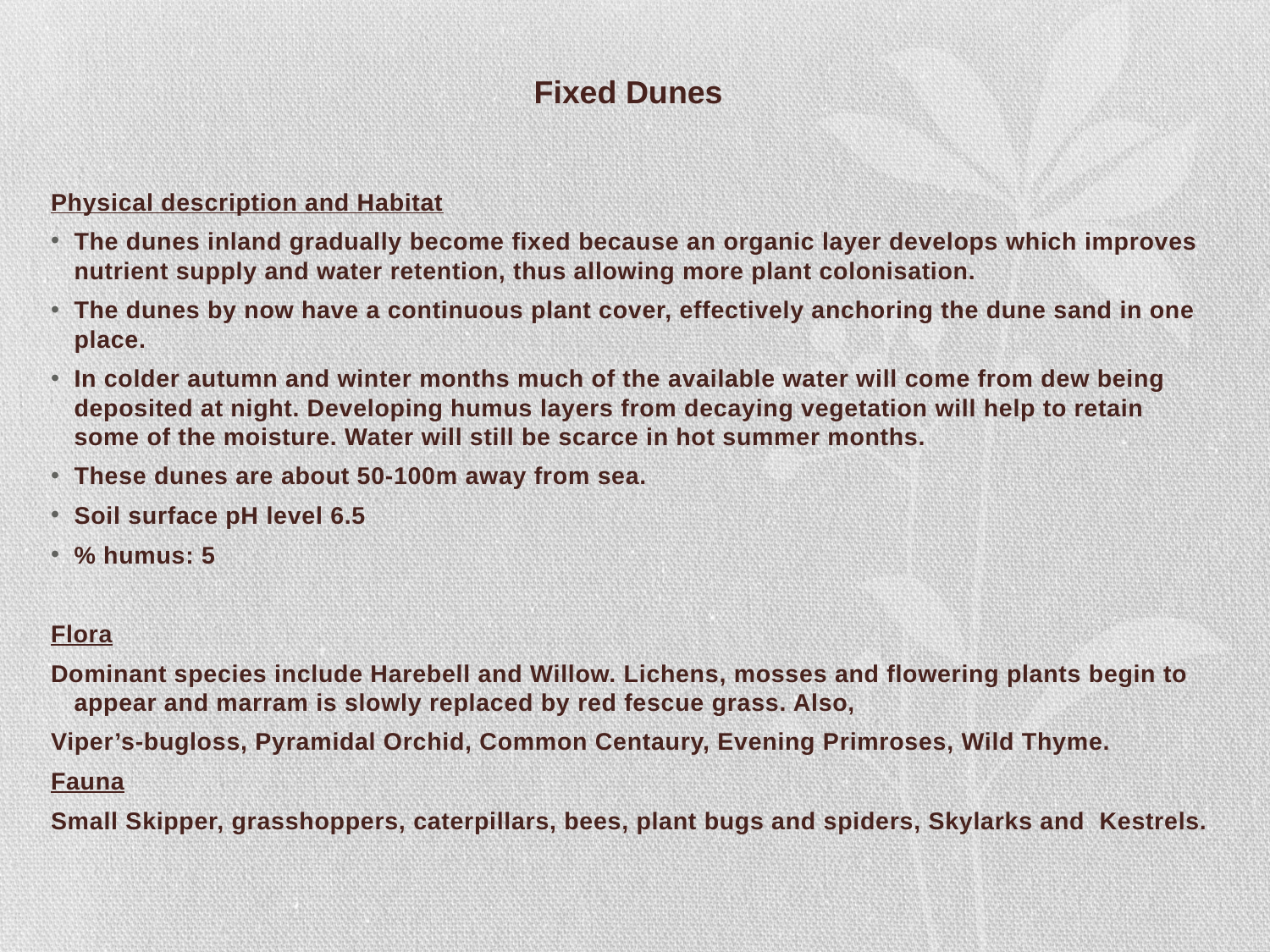

# Fixed Dunes
Physical description and Habitat
The dunes inland gradually become fixed because an organic layer develops which improves nutrient supply and water retention, thus allowing more plant colonisation.
The dunes by now have a continuous plant cover, effectively anchoring the dune sand in one place.
In colder autumn and winter months much of the available water will come from dew being deposited at night. Developing humus layers from decaying vegetation will help to retain some of the moisture. Water will still be scarce in hot summer months.
These dunes are about 50-100m away from sea.
Soil surface pH level 6.5
% humus: 5

Flora
Dominant species include Harebell and Willow. Lichens, mosses and flowering plants begin to appear and marram is slowly replaced by red fescue grass. Also,
Viper’s-bugloss, Pyramidal Orchid, Common Centaury, Evening Primroses, Wild Thyme.
Fauna
Small Skipper, grasshoppers, caterpillars, bees, plant bugs and spiders, Skylarks and  Kestrels.